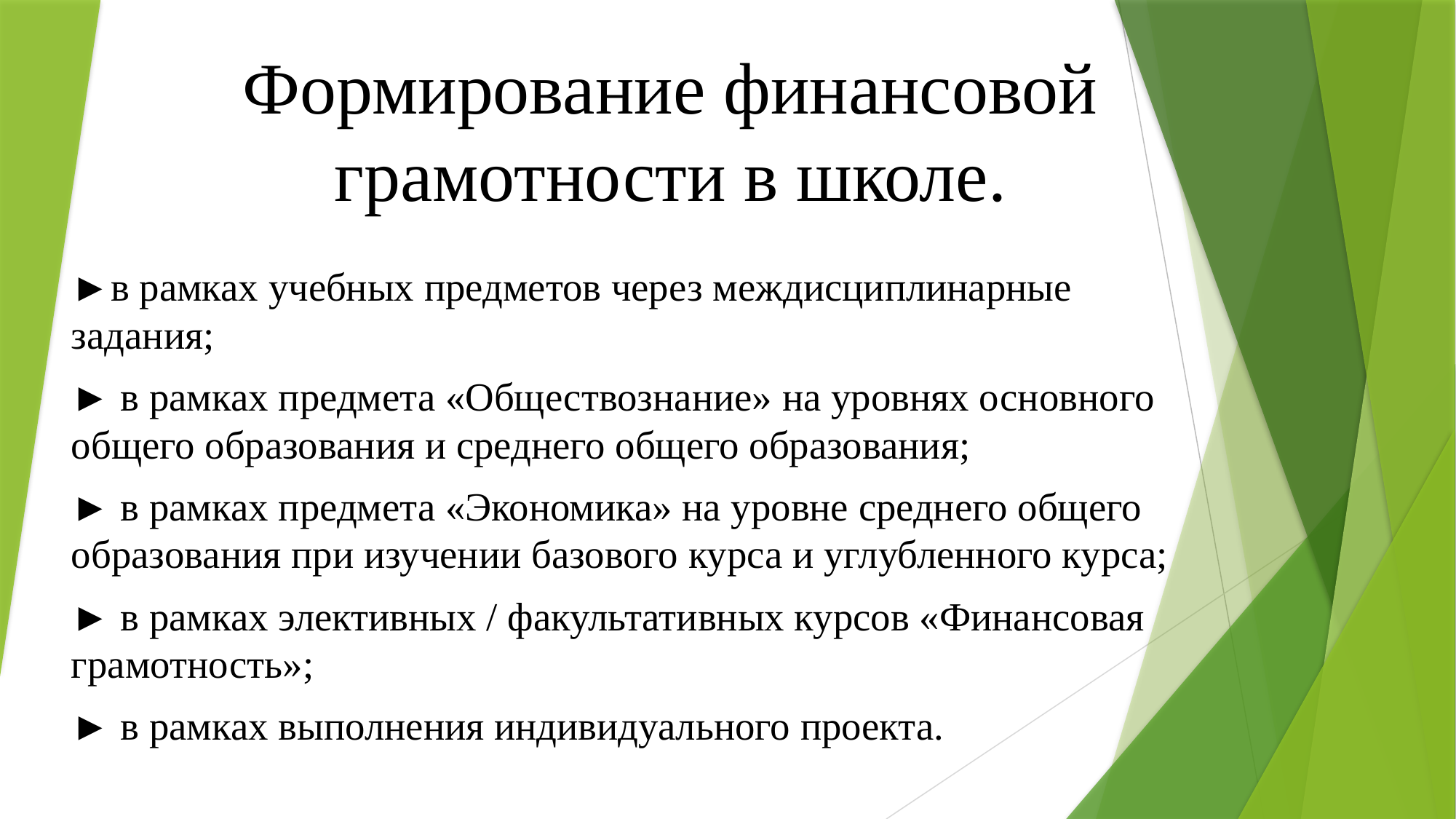

# Формирование финансовой грамотности в школе.
►в рамках учебных предметов через междисциплинарные задания;
► в рамках предмета «Обществознание» на уровнях основного общего образования и среднего общего образования;
► в рамках предмета «Экономика» на уровне среднего общего образования при изучении базового курса и углубленного курса;
► в рамках элективных / факультативных курсов «Финансовая грамотность»;
► в рамках выполнения индивидуального проекта.